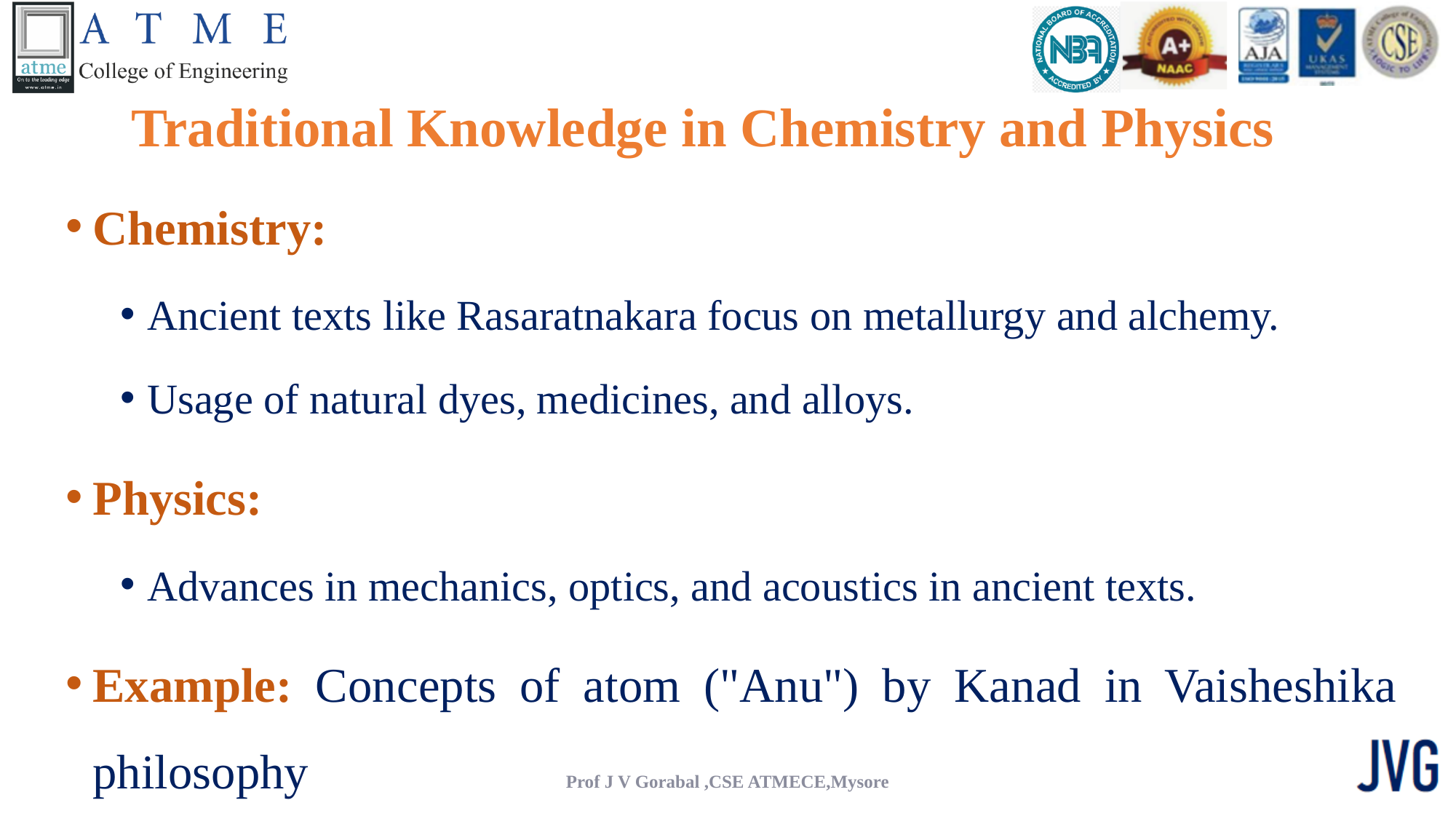

# Traditional Knowledge in Chemistry and Physics
Chemistry:
Ancient texts like Rasaratnakara focus on metallurgy and alchemy.
Usage of natural dyes, medicines, and alloys.
Physics:
Advances in mechanics, optics, and acoustics in ancient texts.
Example: Concepts of atom ("Anu") by Kanad in Vaisheshika philosophy
Prof J V Gorabal ,CSE ATMECE,Mysore